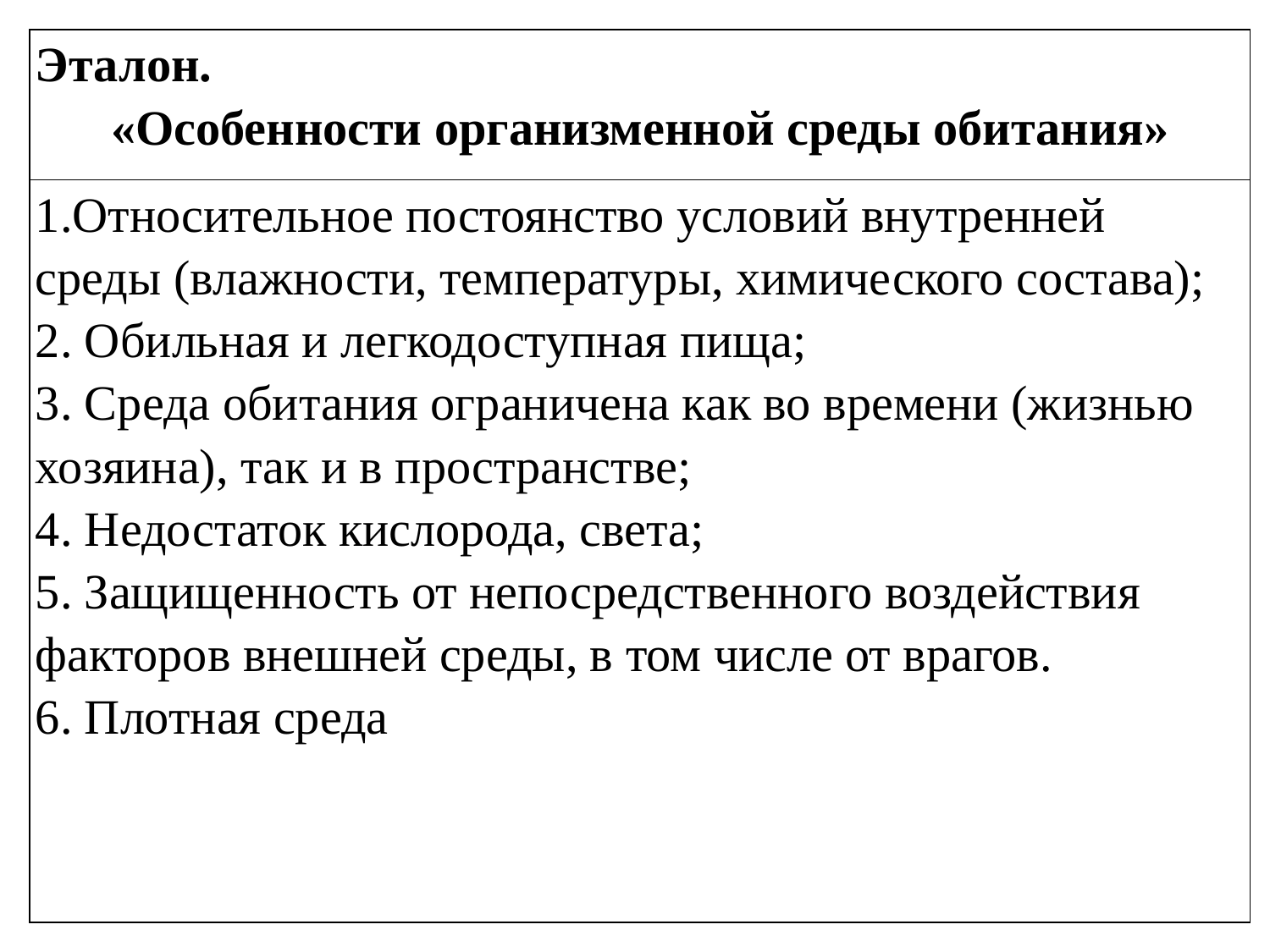

| Эталон. «Особенности организменной среды обитания» |
| --- |
| 1.Относительное постоянство условий внутренней среды (влажности, температуры, химического состава); 2. Обильная и легкодоступная пища; 3. Среда обитания ограничена как во времени (жизнью хозяина), так и в пространстве; 4. Недостаток кислорода, света; 5. Защищенность от непосредственного воздействия факторов внешней среды, в том числе от врагов. 6. Плотная среда |